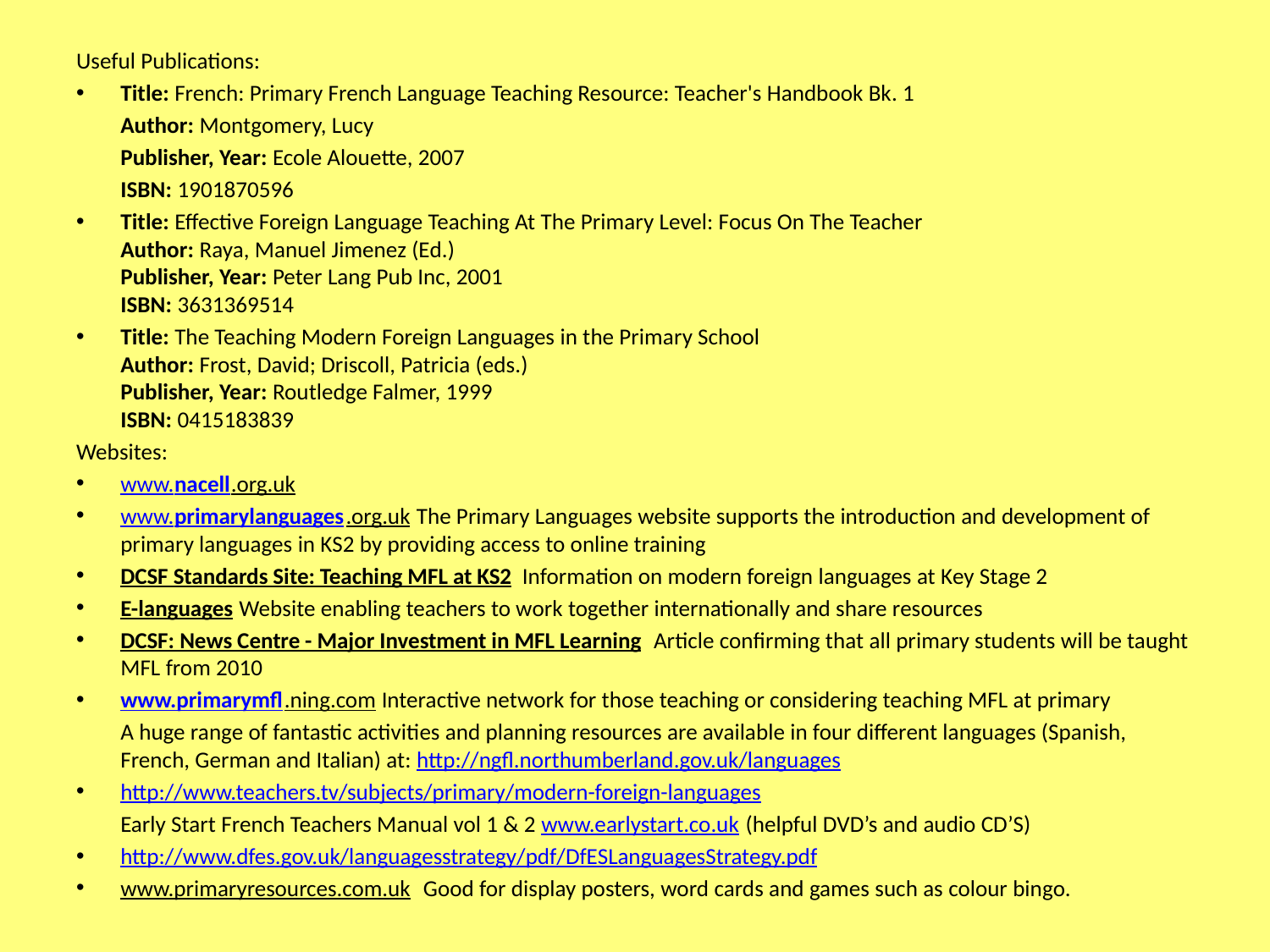

Useful Publications:
Title: French: Primary French Language Teaching Resource: Teacher's Handbook Bk. 1
	Author: Montgomery, Lucy
	Publisher, Year: Ecole Alouette, 2007
	ISBN: 1901870596
Title: Effective Foreign Language Teaching At The Primary Level: Focus On The Teacher
Author: Raya, Manuel Jimenez (Ed.)
Publisher, Year: Peter Lang Pub Inc, 2001
ISBN: 3631369514
Title: The Teaching Modern Foreign Languages in the Primary School
Author: Frost, David; Driscoll, Patricia (eds.)
Publisher, Year: Routledge Falmer, 1999
ISBN: 0415183839
Websites:
www.nacell.org.uk
www.primarylanguages.org.uk The Primary Languages website supports the introduction and development of primary languages in KS2 by providing access to online training
DCSF Standards Site: Teaching MFL at KS2 Information on modern foreign languages at Key Stage 2
E-languages Website enabling teachers to work together internationally and share resources
DCSF: News Centre - Major Investment in MFL Learning Article confirming that all primary students will be taught MFL from 2010
www.primarymfl.ning.com Interactive network for those teaching or considering teaching MFL at primary
	A huge range of fantastic activities and planning resources are available in four different languages (Spanish, French, German and Italian) at: http://ngfl.northumberland.gov.uk/languages
http://www.teachers.tv/subjects/primary/modern-foreign-languages
	Early Start French Teachers Manual vol 1 & 2 www.earlystart.co.uk (helpful DVD’s and audio CD’S)
http://www.dfes.gov.uk/languagesstrategy/pdf/DfESLanguagesStrategy.pdf
www.primaryresources.com.uk  Good for display posters, word cards and games such as colour bingo.